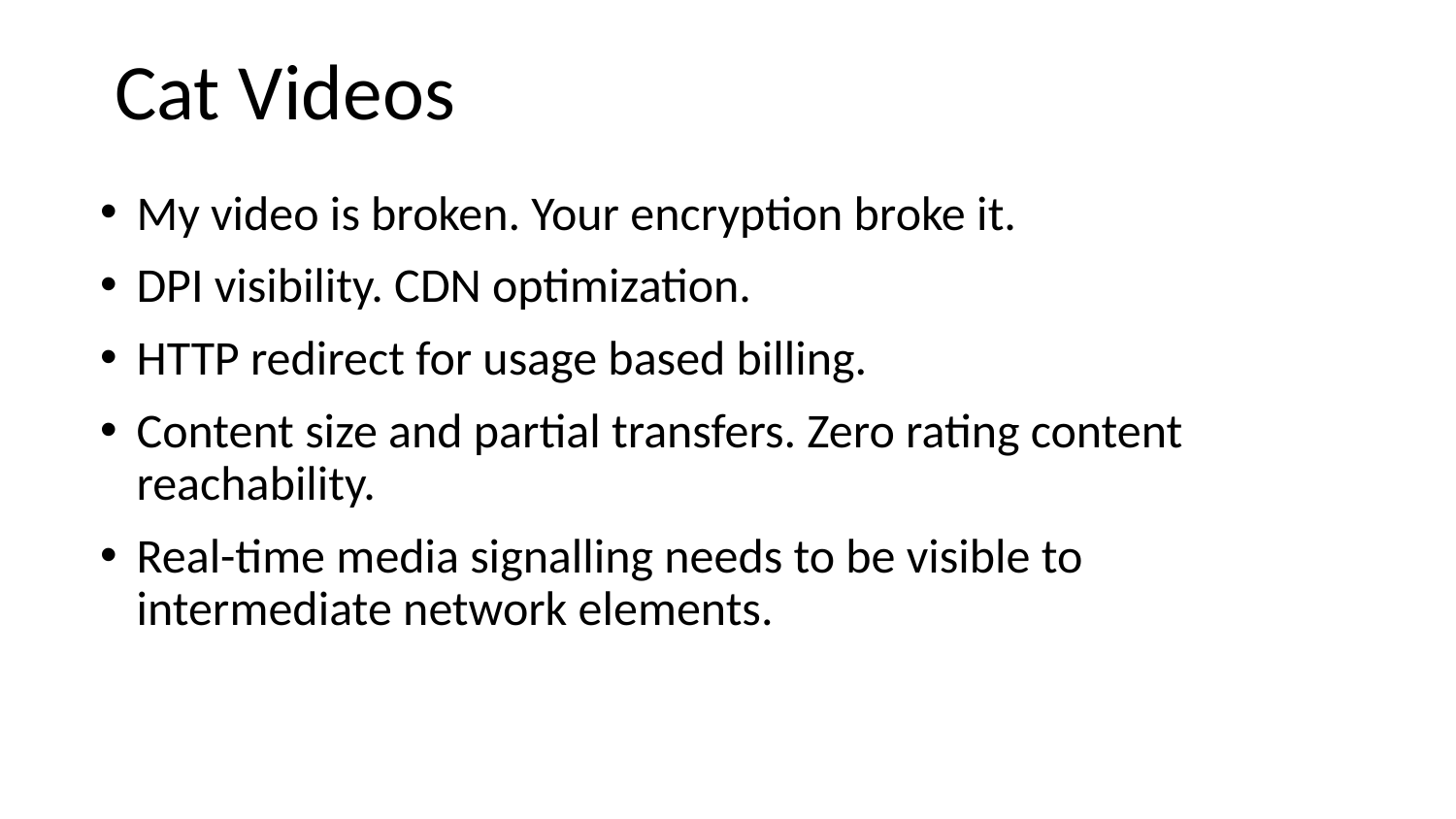

# Cat Videos
My video is broken. Your encryption broke it.
DPI visibility. CDN optimization.
HTTP redirect for usage based billing.
Content size and partial transfers. Zero rating content reachability.
Real-time media signalling needs to be visible to intermediate network elements.